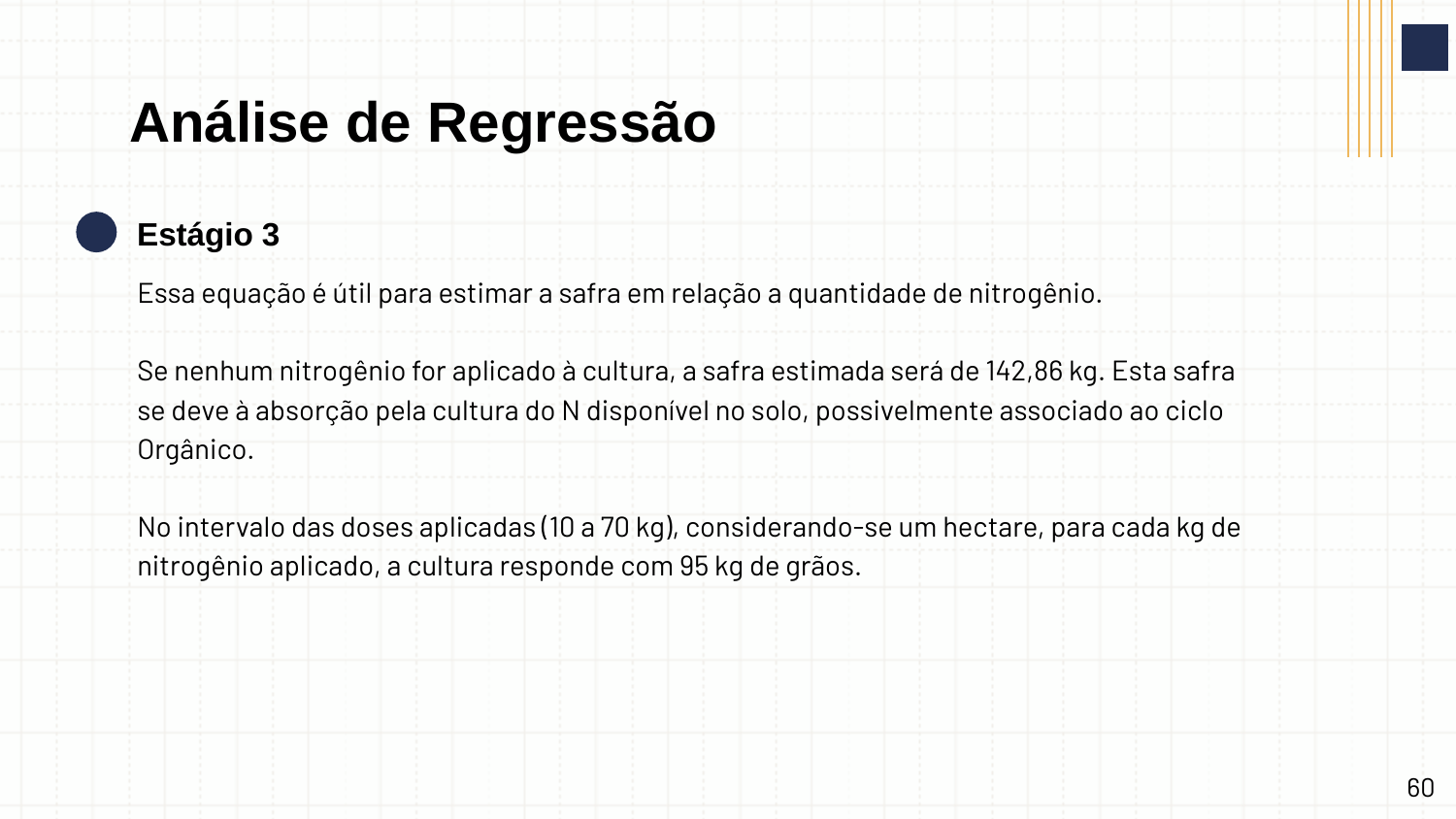

# Análise de Regressão

Estágio 3

Essa equação é útil para estimar a safra em relação a quantidade de nitrogênio.

Se nenhum nitrogênio for aplicado à cultura, a safra estimada será de 142,86 kg. Esta safra
se deve à absorção pela cultura do N disponível no solo, possivelmente associado ao ciclo
Orgânico.

No intervalo das doses aplicadas (10 a 70 kg), considerando-se um hectare, para cada kg de
nitrogênio aplicado, a cultura responde com 95 kg de grãos.

60